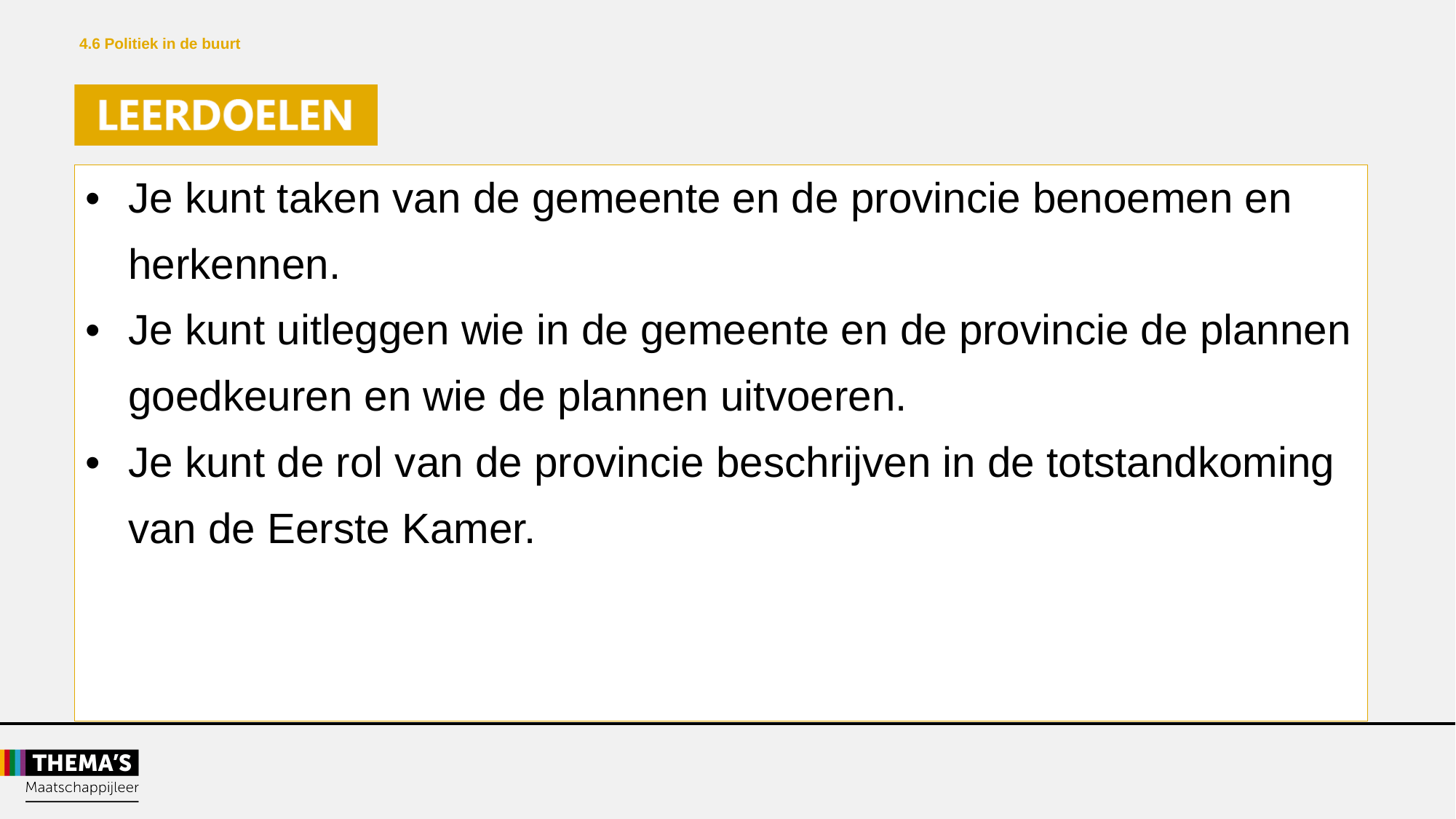

4.6 Politiek in de buurt
•	Je kunt taken van de gemeente en de provincie benoemen en
herkennen.
•	Je kunt uitleggen wie in de gemeente en de provincie de plannen
goedkeuren en wie de plannen uitvoeren.
•	Je kunt de rol van de provincie beschrijven in de totstandkoming
van de Eerste Kamer.